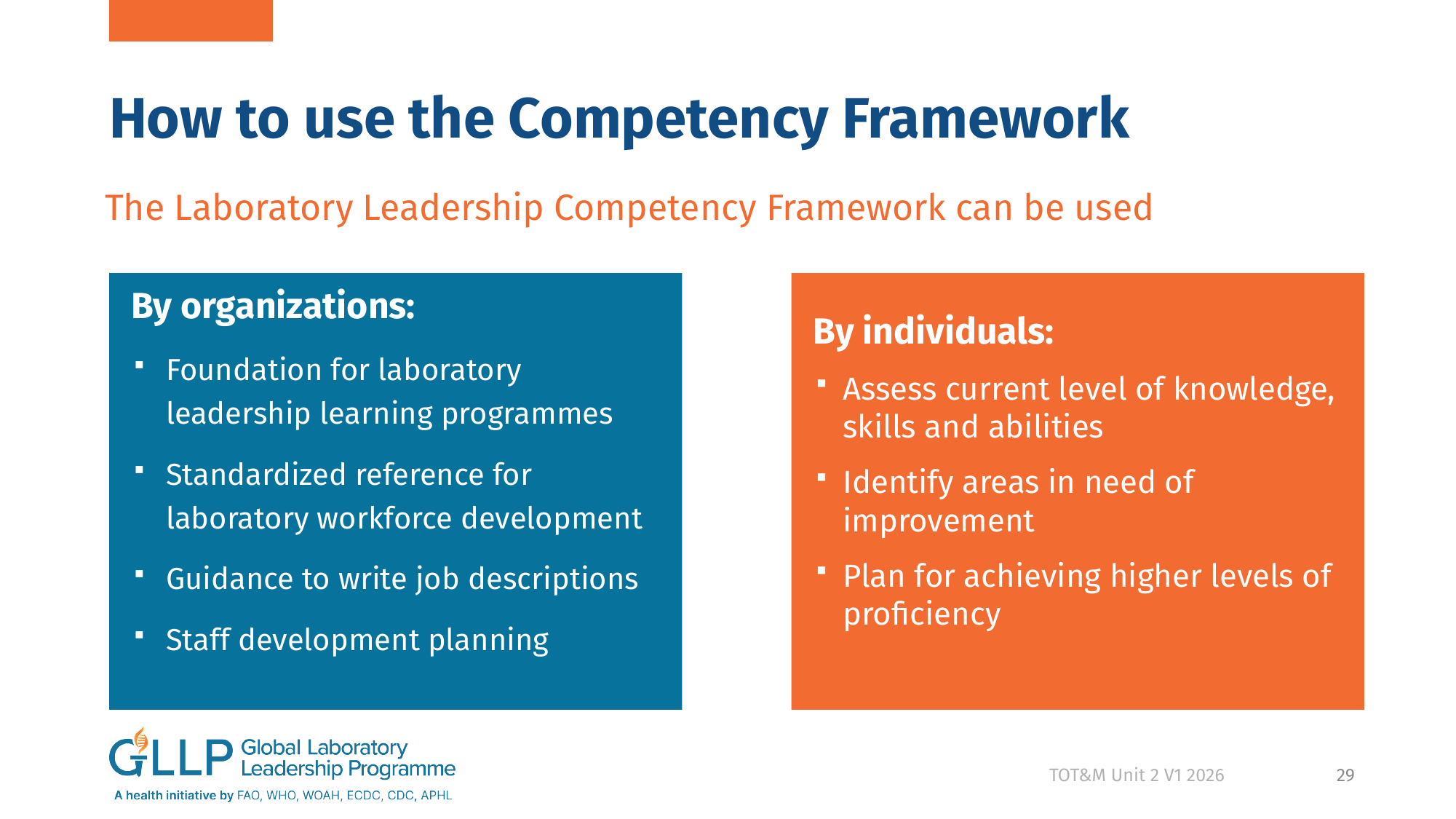

# How to use the Competency Framework
The Laboratory Leadership Competency Framework can be used

By organizations:
Foundation for laboratory leadership learning programmes
Standardized reference for laboratory workforce development
Guidance to write job descriptions
Staff development planning

By individuals:
Assess current level of knowledge, skills and abilities
Identify areas in need of improvement
Plan for achieving higher levels of proficiency

TOT&M Unit 2 V1 2026
29